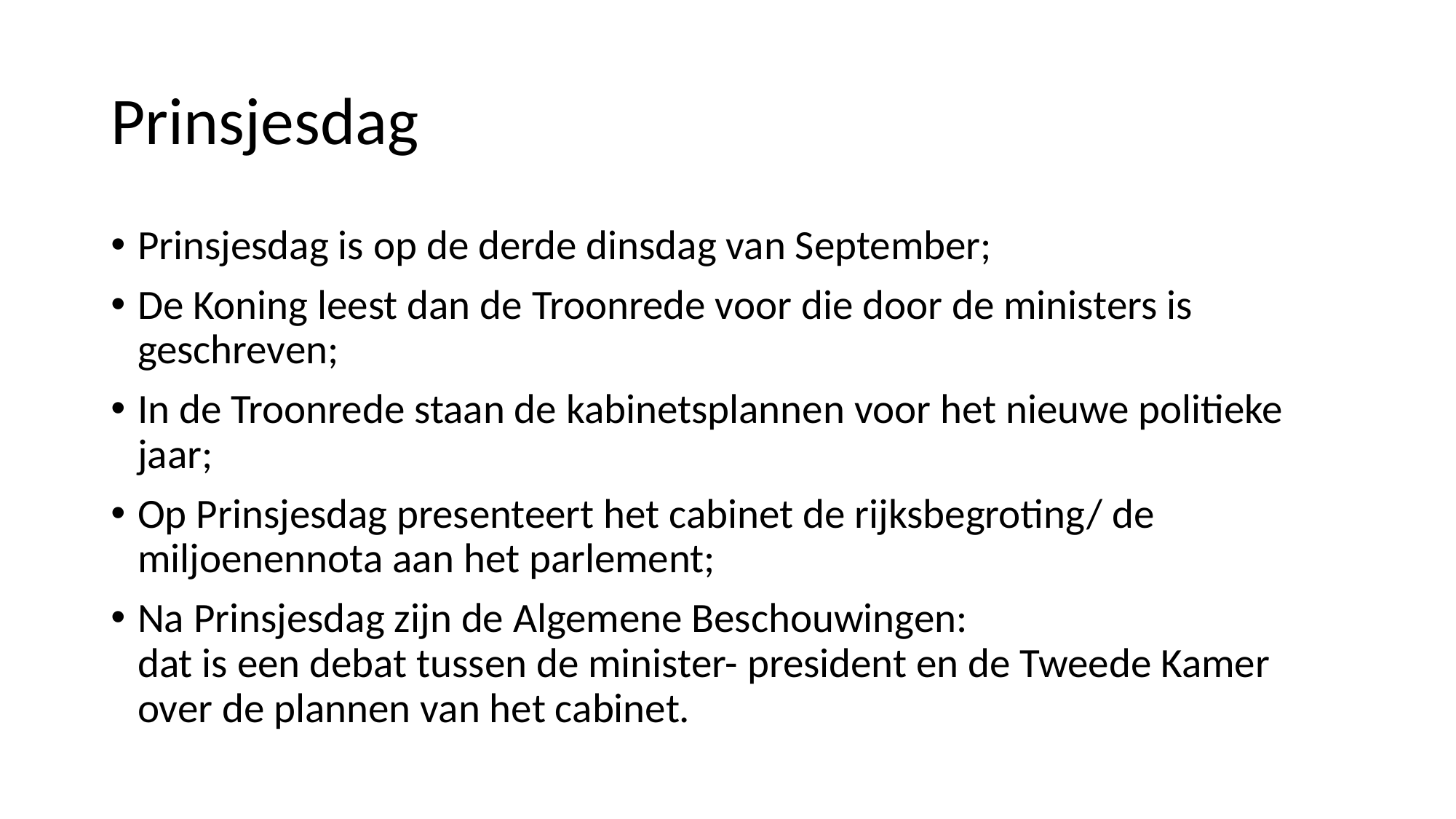

# Prinsjesdag
Prinsjesdag is op de derde dinsdag van September;
De Koning leest dan de Troonrede voor die door de ministers is geschreven;
In de Troonrede staan de kabinetsplannen voor het nieuwe politieke jaar;
Op Prinsjesdag presenteert het cabinet de rijksbegroting/ de miljoenennota aan het parlement;
Na Prinsjesdag zijn de Algemene Beschouwingen:
dat is een debat tussen de minister- president en de Tweede Kamer over de plannen van het cabinet.